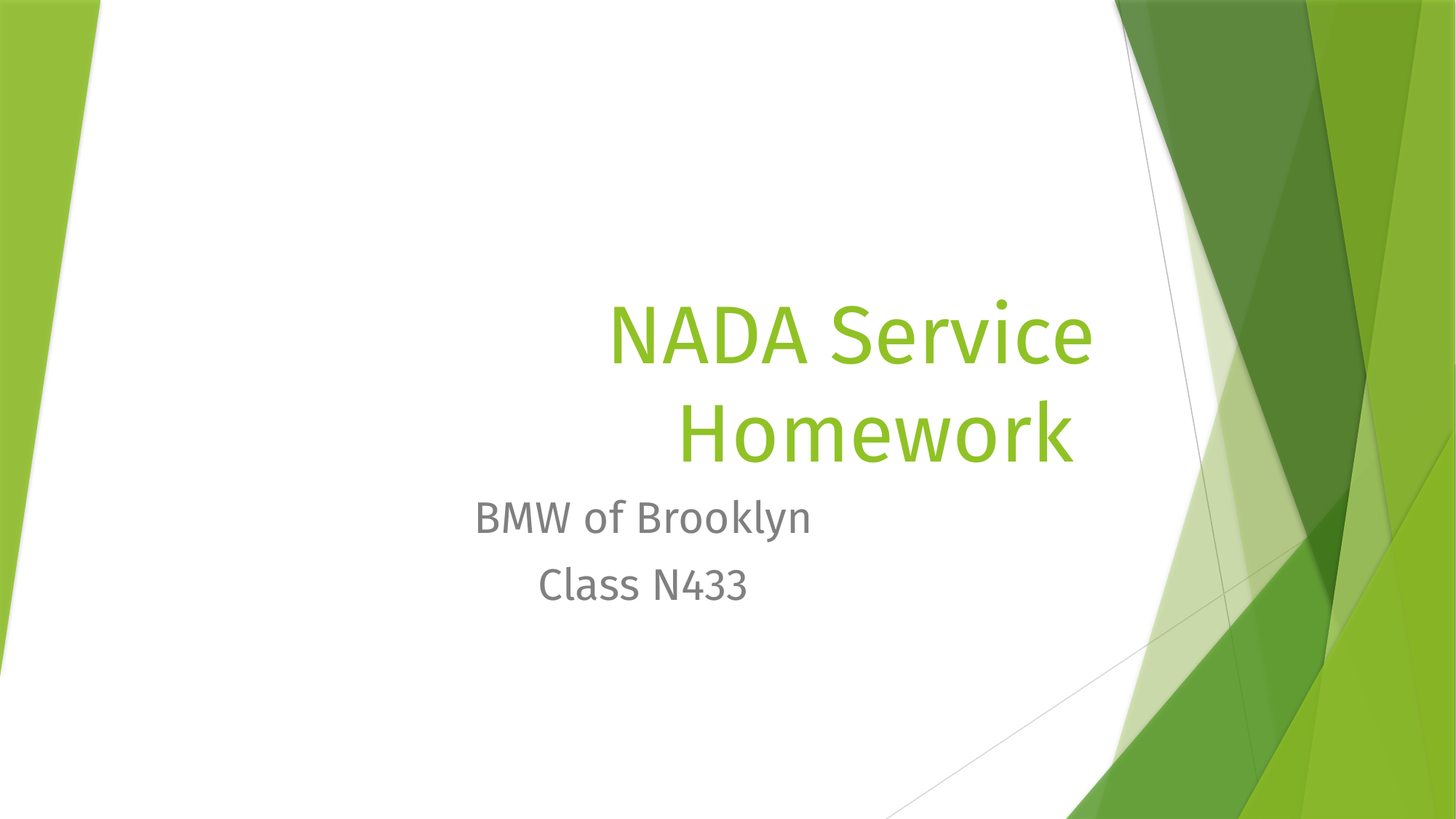

# NADA Service Homework
BMW of Brooklyn
Class N433